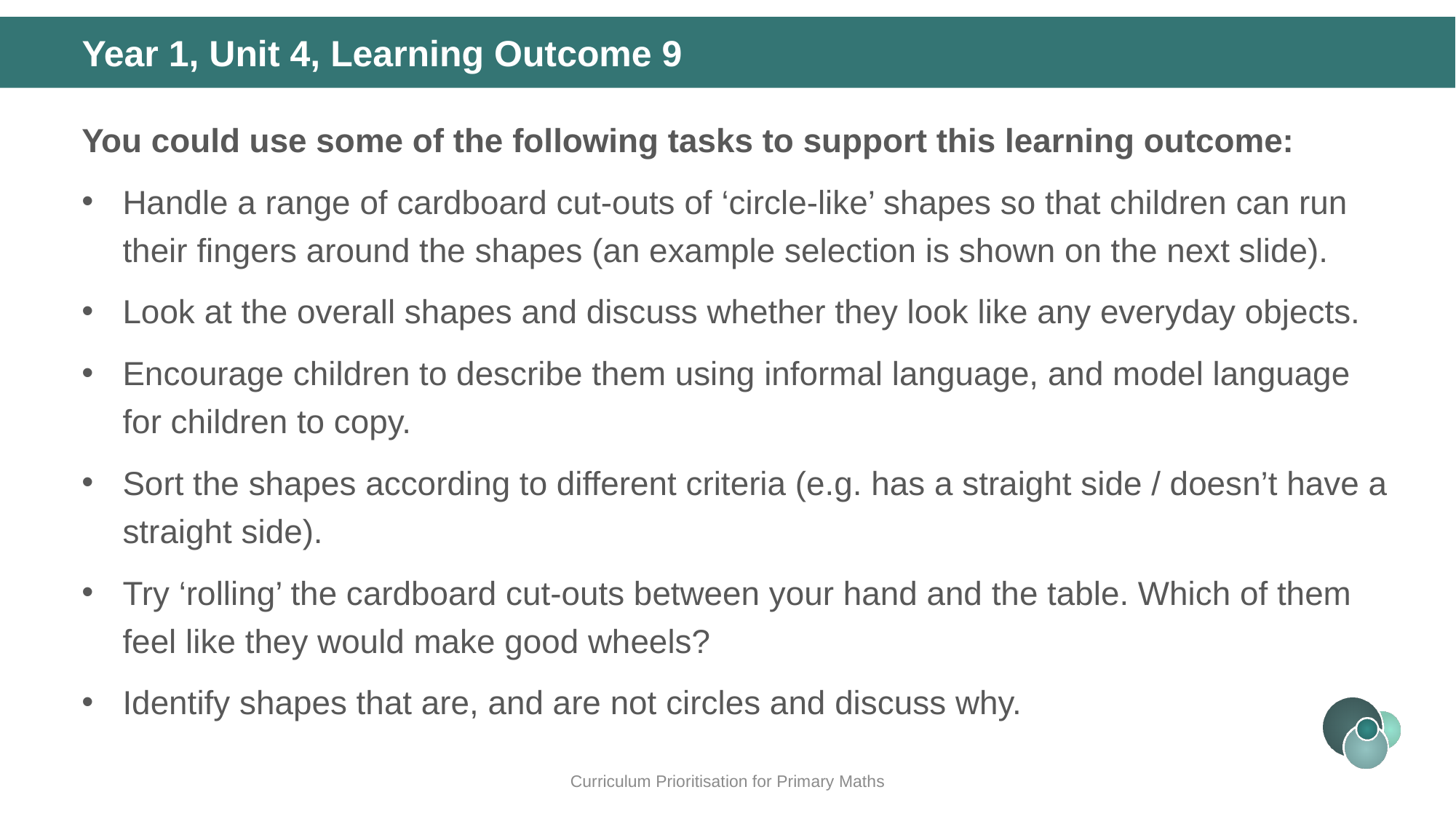

Year 1, Unit 4, Learning Outcome 9
You could use some of the following tasks to support this learning outcome:
Handle a range of cardboard cut-outs of ‘circle-like’ shapes so that children can run their fingers around the shapes (an example selection is shown on the next slide).
Look at the overall shapes and discuss whether they look like any everyday objects.
Encourage children to describe them using informal language, and model language for children to copy.
Sort the shapes according to different criteria (e.g. has a straight side / doesn’t have a straight side).
Try ‘rolling’ the cardboard cut-outs between your hand and the table. Which of them feel like they would make good wheels?
Identify shapes that are, and are not circles and discuss why.
Curriculum Prioritisation for Primary Maths